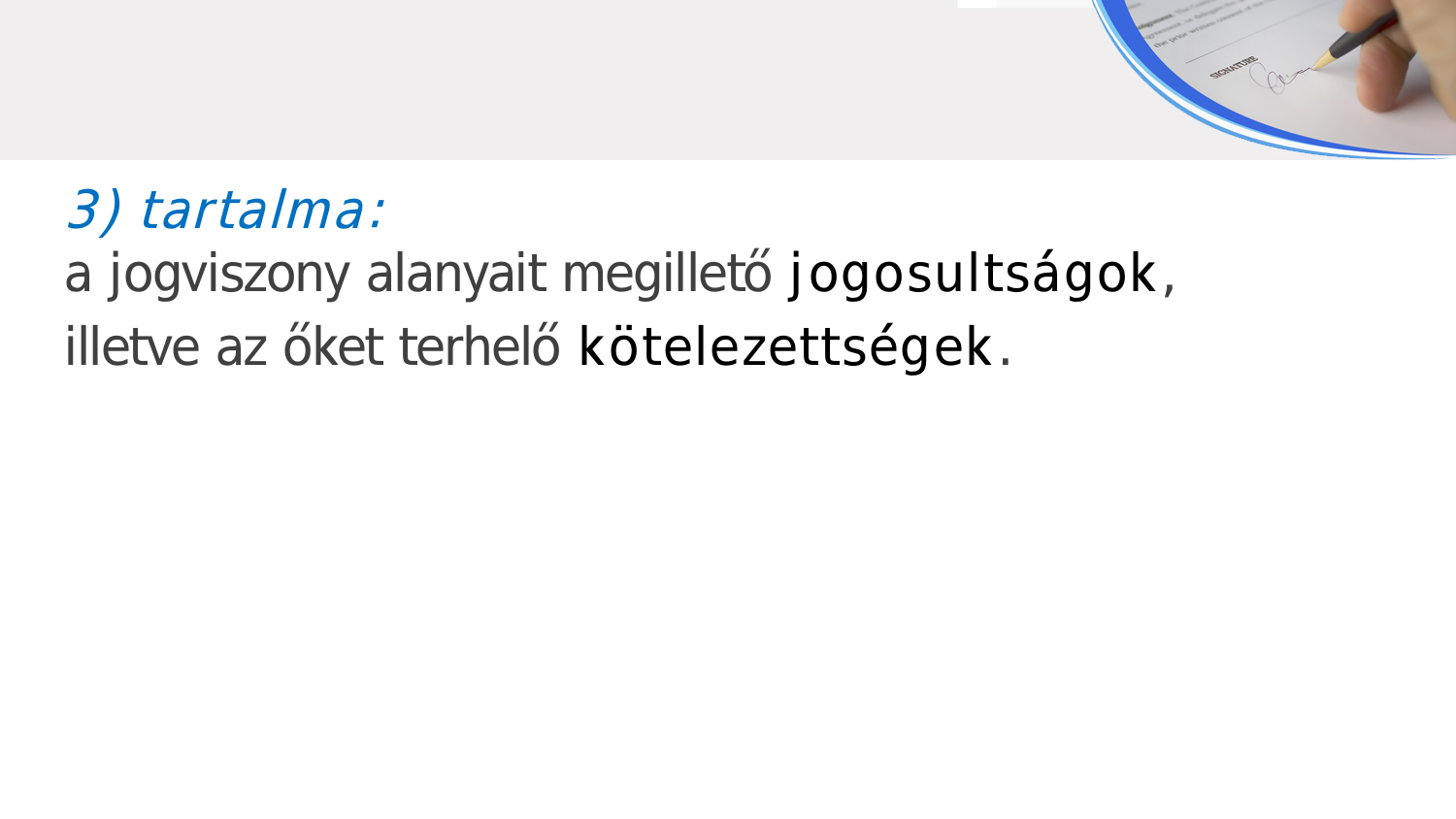

3) tartalma:
a jogviszony alanyait megillető jogosultságok,
illetve az őket terhelő kötelezettségek.